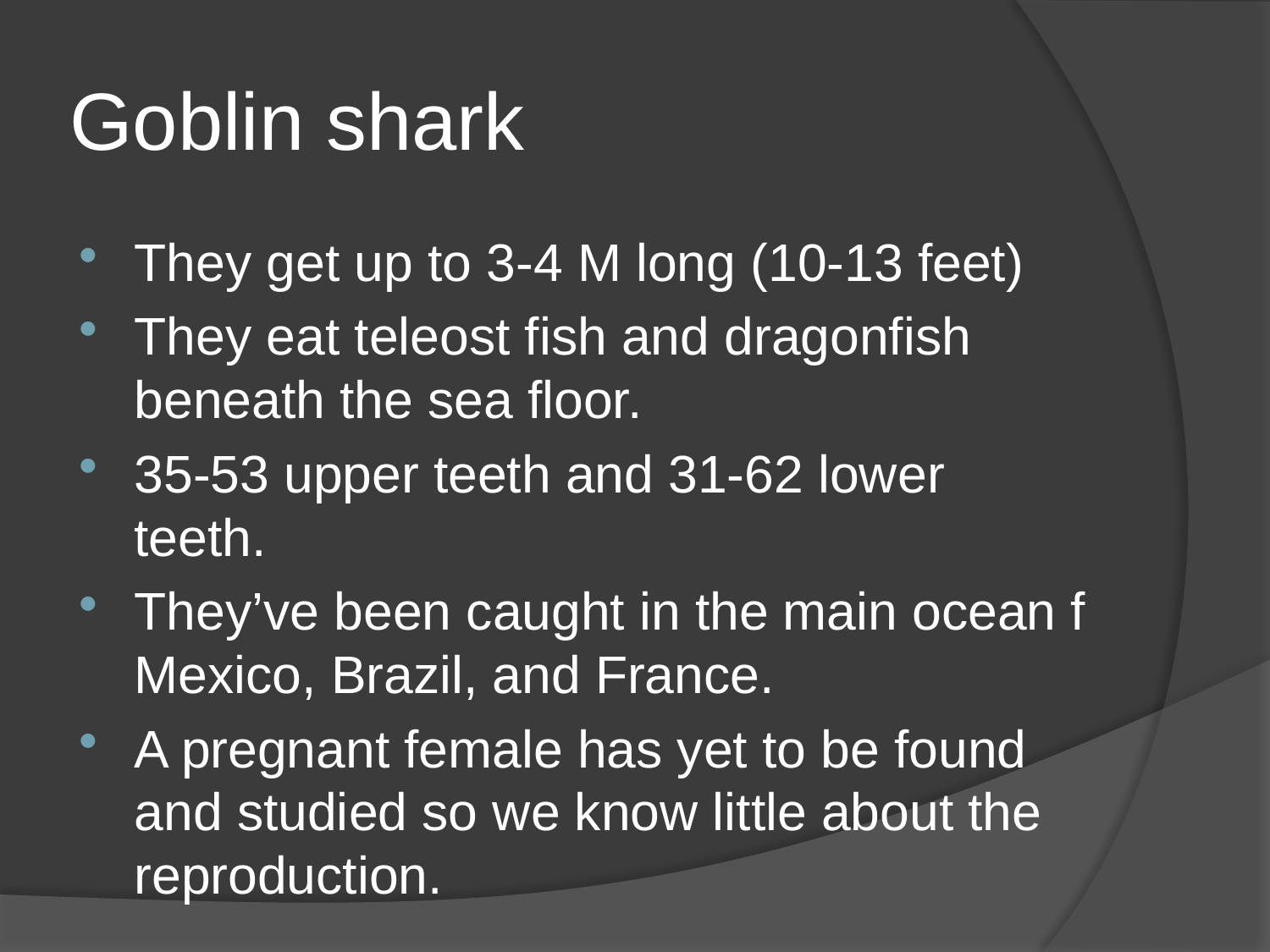

# Goblin shark
They get up to 3-4 M long (10-13 feet)
They eat teleost fish and dragonfish beneath the sea floor.
35-53 upper teeth and 31-62 lower teeth.
They’ve been caught in the main ocean f Mexico, Brazil, and France.
A pregnant female has yet to be found and studied so we know little about the reproduction.